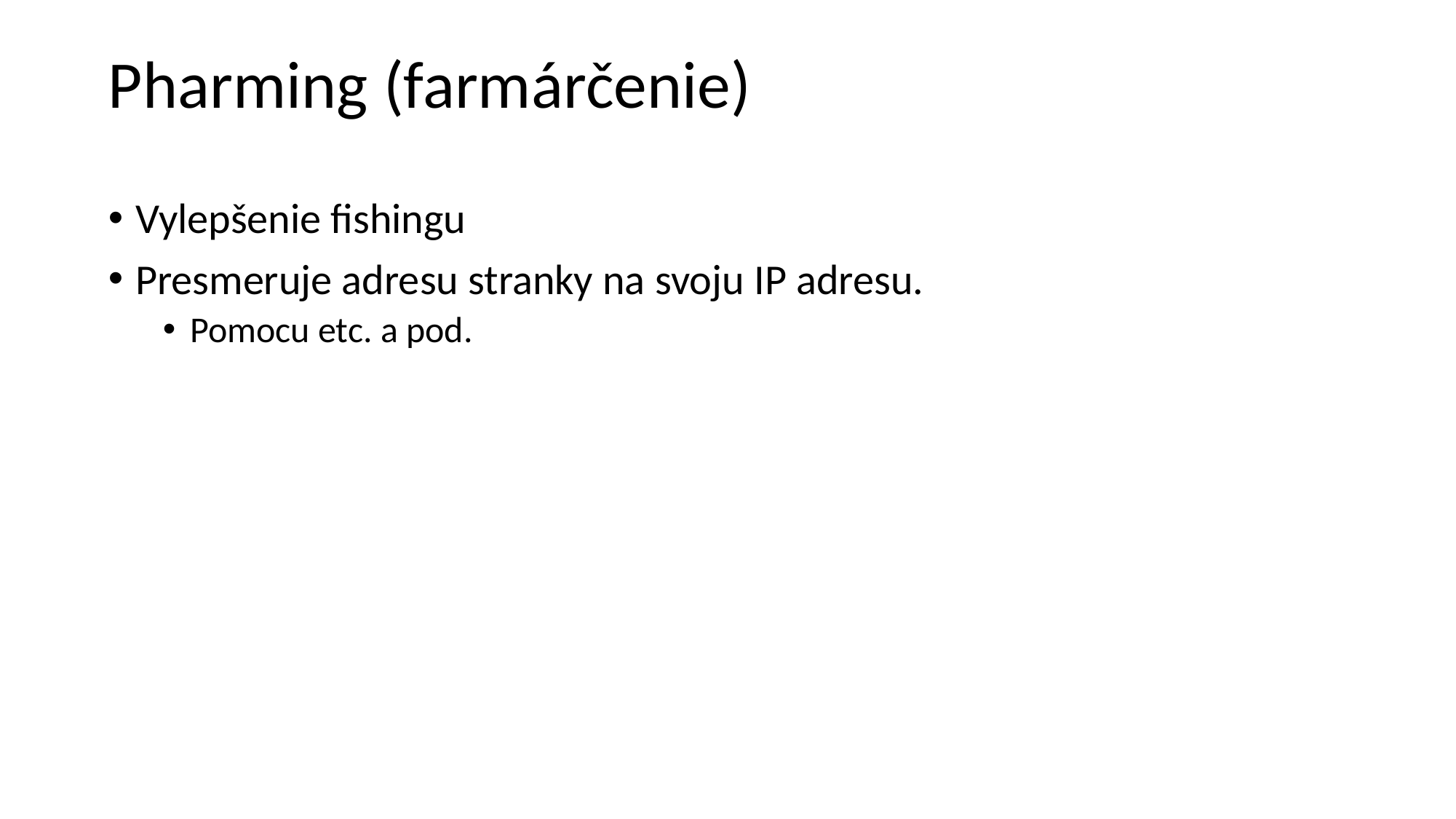

# Pharming (farmárčenie)
Vylepšenie fishingu
Presmeruje adresu stranky na svoju IP adresu.
Pomocu etc. a pod.